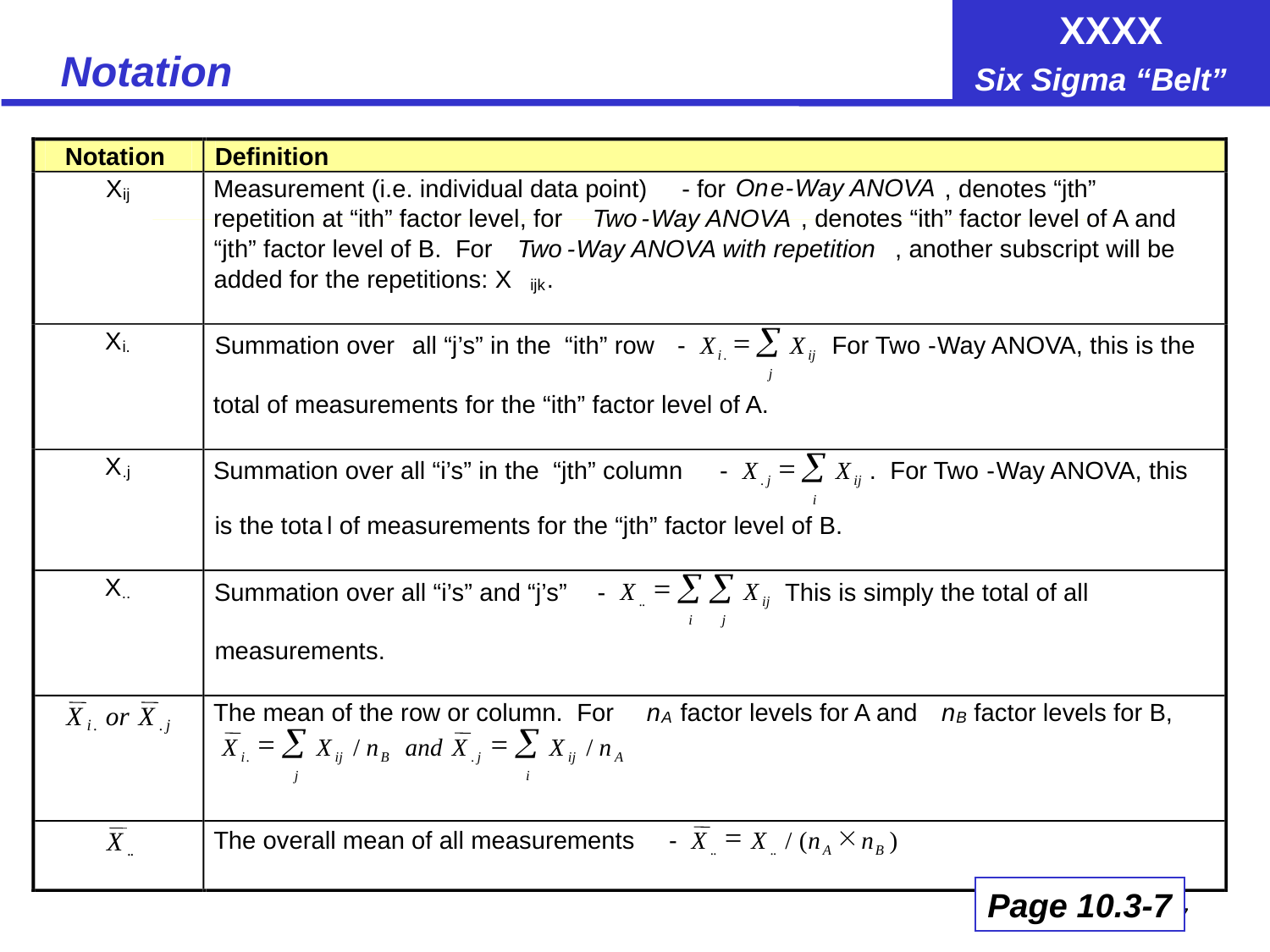

# Notation

Notation

Definition

On
e
-
Way ANOVA

Measurement (i.e. individual data point)
-
 for
, denotes “jth”
X

ij
Two
-
Way ANOVA
repetition at “ith” factor level, for
, denotes “ith” factor level of A and
 Two
-
Way ANOVA with repetition
“jth” factor level of B.  For
, another subscript will be
added for the repetitions: X
.

ijk

∑

X

=
Summation over
 all “j’s” in the  “ith” row
-

 For Two
-
Way ANOVA, this is the
X
X
i.
i
.
ij
j
total of measurements for the “ith” factor level of A.

∑

X

=
Summation over all “i’s” in the  “jth” column
-

X
X
.  For Two
-
Way ANOVA, this
.j
.
j
ij
i
is the tota
l of measurements for the “jth” factor level of B.

∑
∑

X

=
X
X
Summation over all “i’s” and “j’s”
-

 This is simply the total of all
..
.
.
ij
i
j
measurements.

n
n

The mean of the row or column.  For
 factor levels for A and

factor levels for B,
X
 or
X

A
B
i
.
.
j
∑
∑
=
=
X
X
/
n
  and
X
X
/
n

i
.
ij
B
.
j
ij
A
j
i

=
×

X
The overall mean of all measurements
-

X
X
/
(
n
n
)

.
.
.
.
.
.
A
B

Page 10.3-7